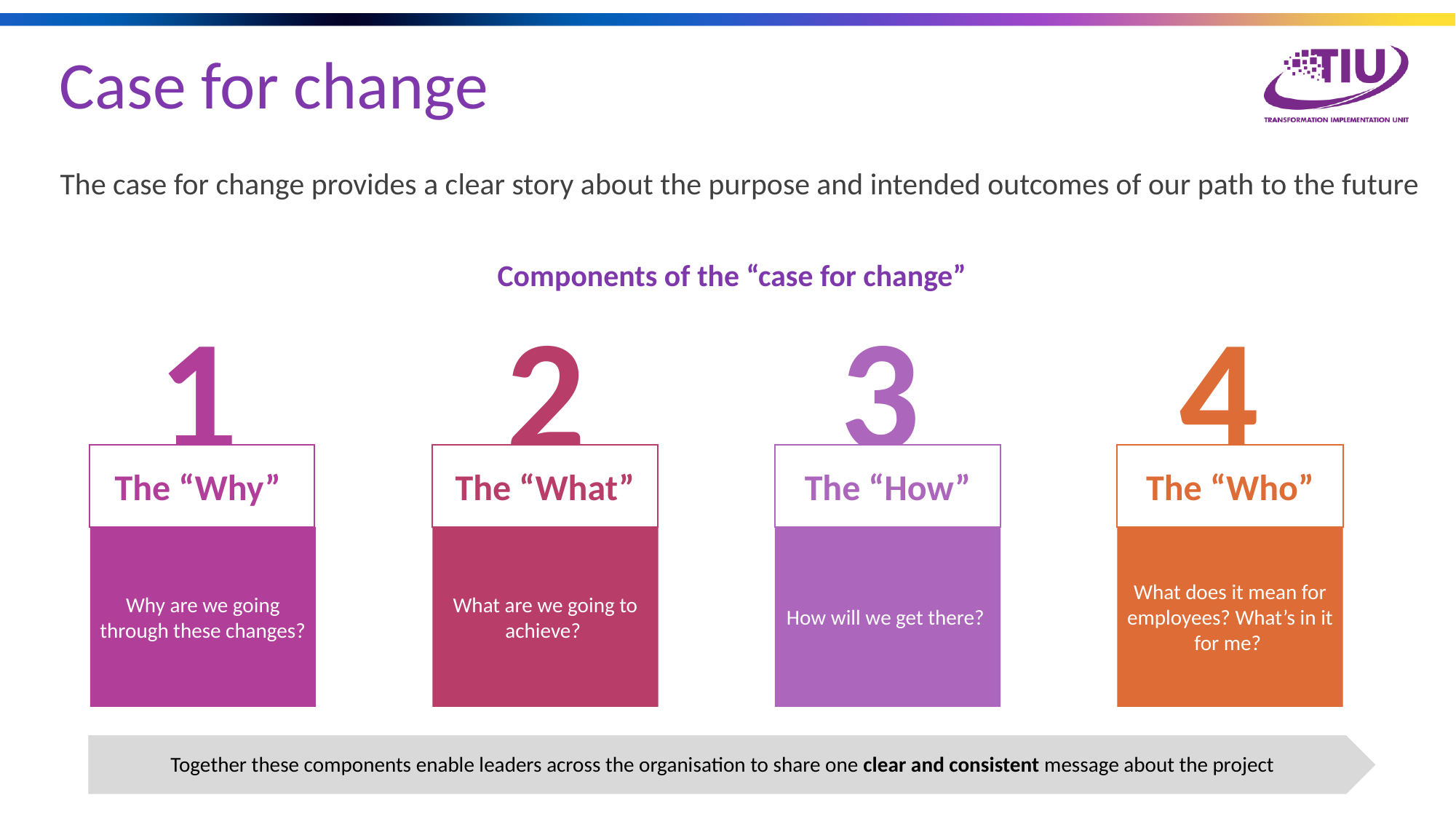

Case for change
The case for change provides a clear story about the purpose and intended outcomes of our path to the future
Components of the “case for change”
1
2
3
4
The “Why”
The “What”
The “How”
The “Who”
Why are we going through these changes?
How will we get there?
What are we going to achieve?
What does it mean for employees? What’s in it for me?
Together these components enable leaders across the organisation to share one clear and consistent message about the project